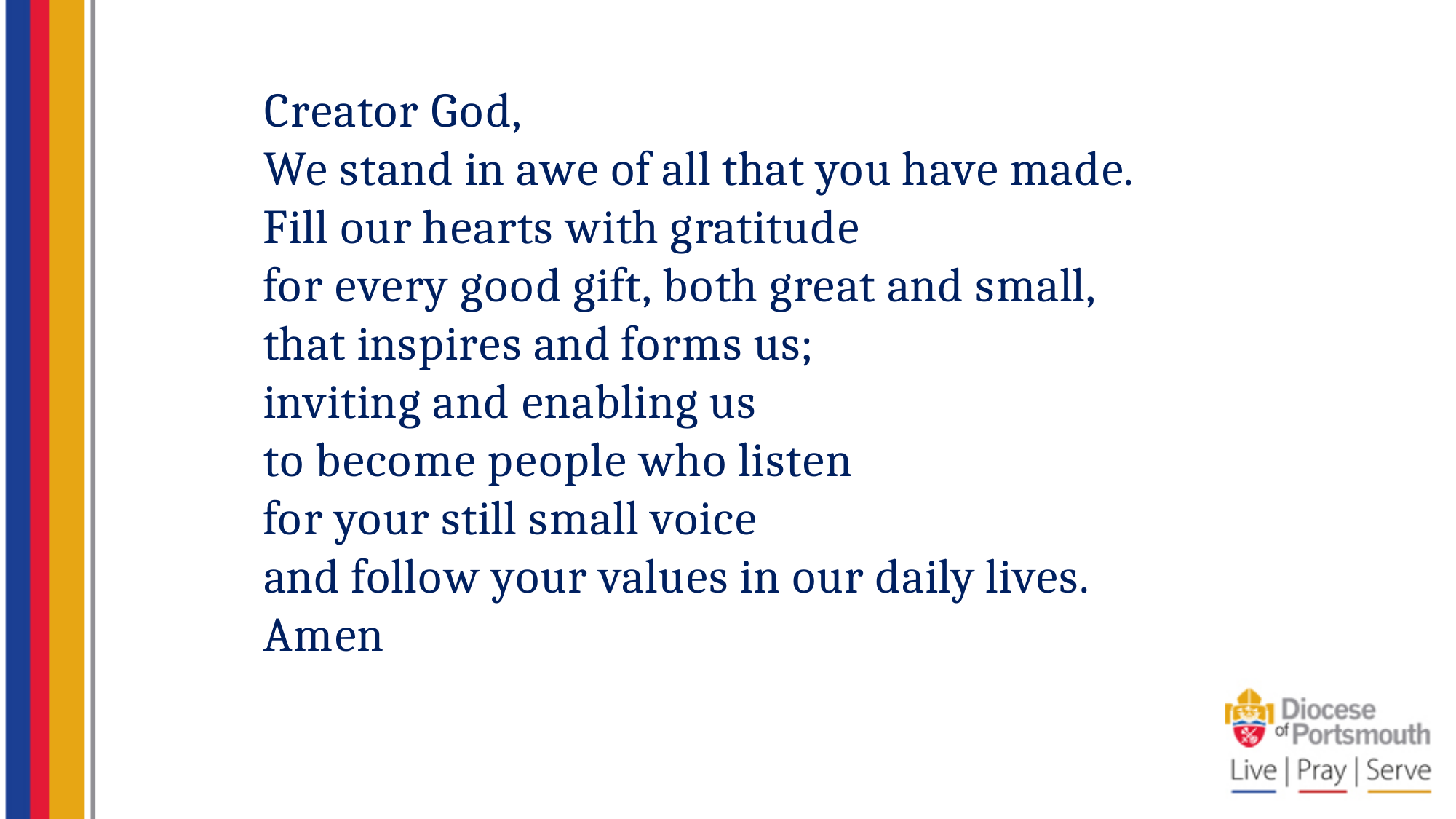

Creator God,
We stand in awe of all that you have made.
Fill our hearts with gratitude
for every good gift, both great and small,
that inspires and forms us;
inviting and enabling us
to become people who listen
for your still small voice
and follow your values in our daily lives.
Amen